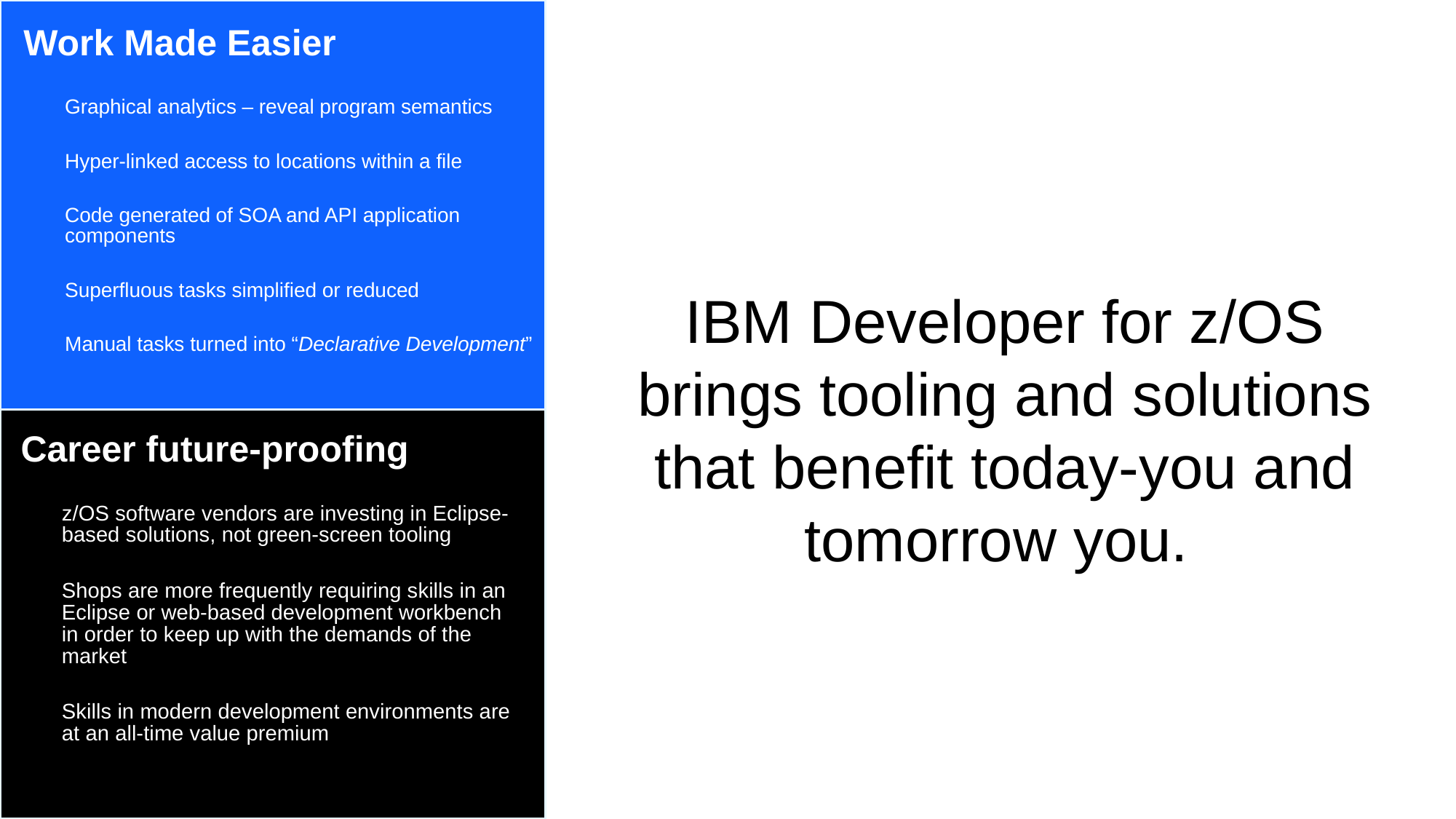

Work Made Easier

Graphical analytics – reveal program semantics

Hyper-linked access to locations within a file

Code generated of SOA and API application components

Superfluous tasks simplified or reduced

Manual tasks turned into “Declarative Development”

IBM Developer for z/OS brings tooling and solutions that benefit today-you and tomorrow you.

Career future-proofing

z/OS software vendors are investing in Eclipse-based solutions, not green-screen tooling

Shops are more frequently requiring skills in an Eclipse or web-based development workbench in order to keep up with the demands of the market

Skills in modern development environments are at an all-time value premium